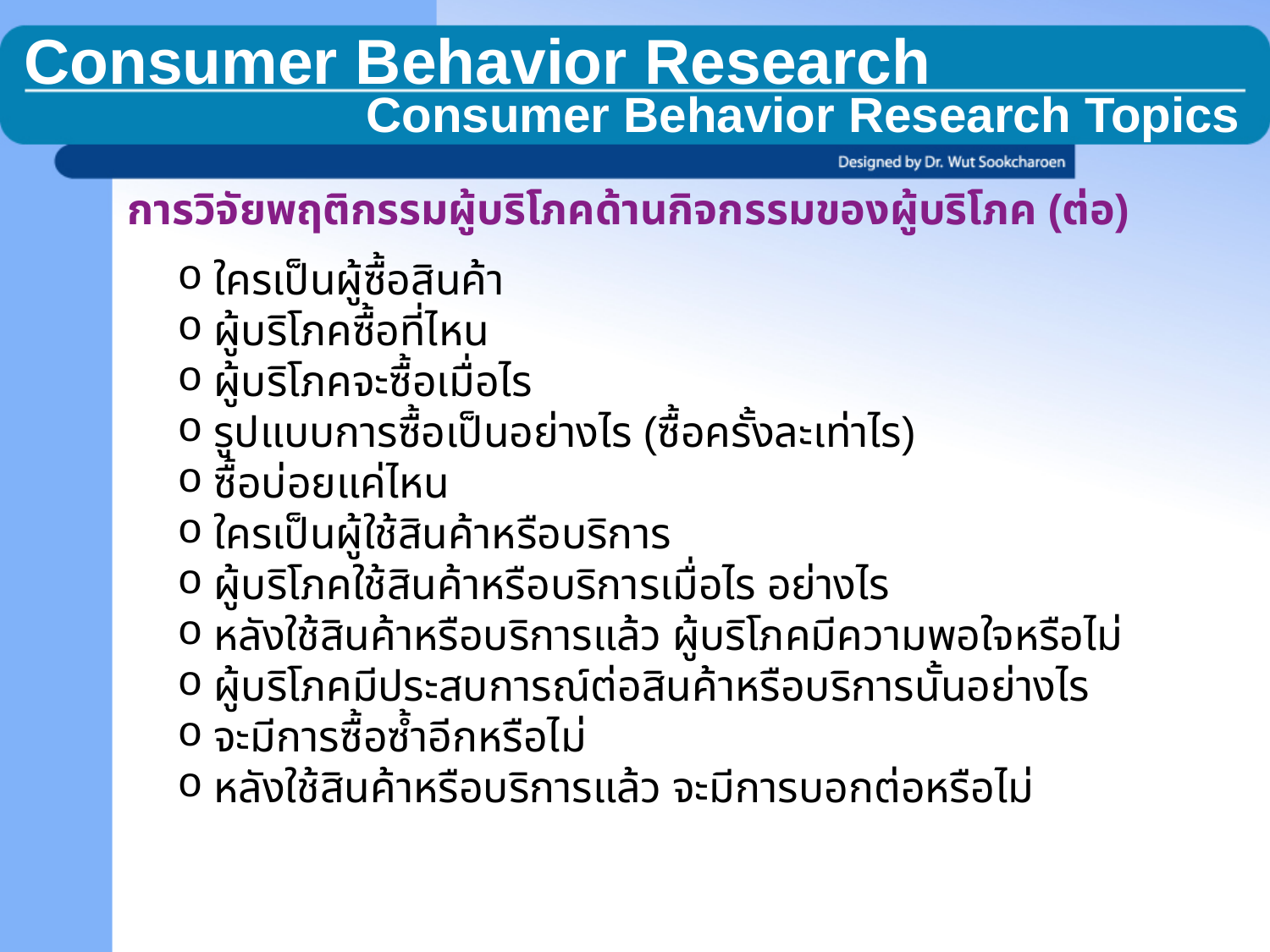

Consumer Behavior Research
Consumer Behavior Research Topics
การวิจัยพฤติกรรมผู้บริโภคด้านกิจกรรมของผู้บริโภค (ต่อ)
 ใครเป็นผู้ซื้อสินค้า
 ผู้บริโภคซื้อที่ไหน
 ผู้บริโภคจะซื้อเมื่อไร
 รูปแบบการซื้อเป็นอย่างไร (ซื้อครั้งละเท่าไร)
 ซื้อบ่อยแค่ไหน
 ใครเป็นผู้ใช้สินค้าหรือบริการ
 ผู้บริโภคใช้สินค้าหรือบริการเมื่อไร อย่างไร
 หลังใช้สินค้าหรือบริการแล้ว ผู้บริโภคมีความพอใจหรือไม่
 ผู้บริโภคมีประสบการณ์ต่อสินค้าหรือบริการนั้นอย่างไร
 จะมีการซื้อซ้ำอีกหรือไม่
 หลังใช้สินค้าหรือบริการแล้ว จะมีการบอกต่อหรือไม่